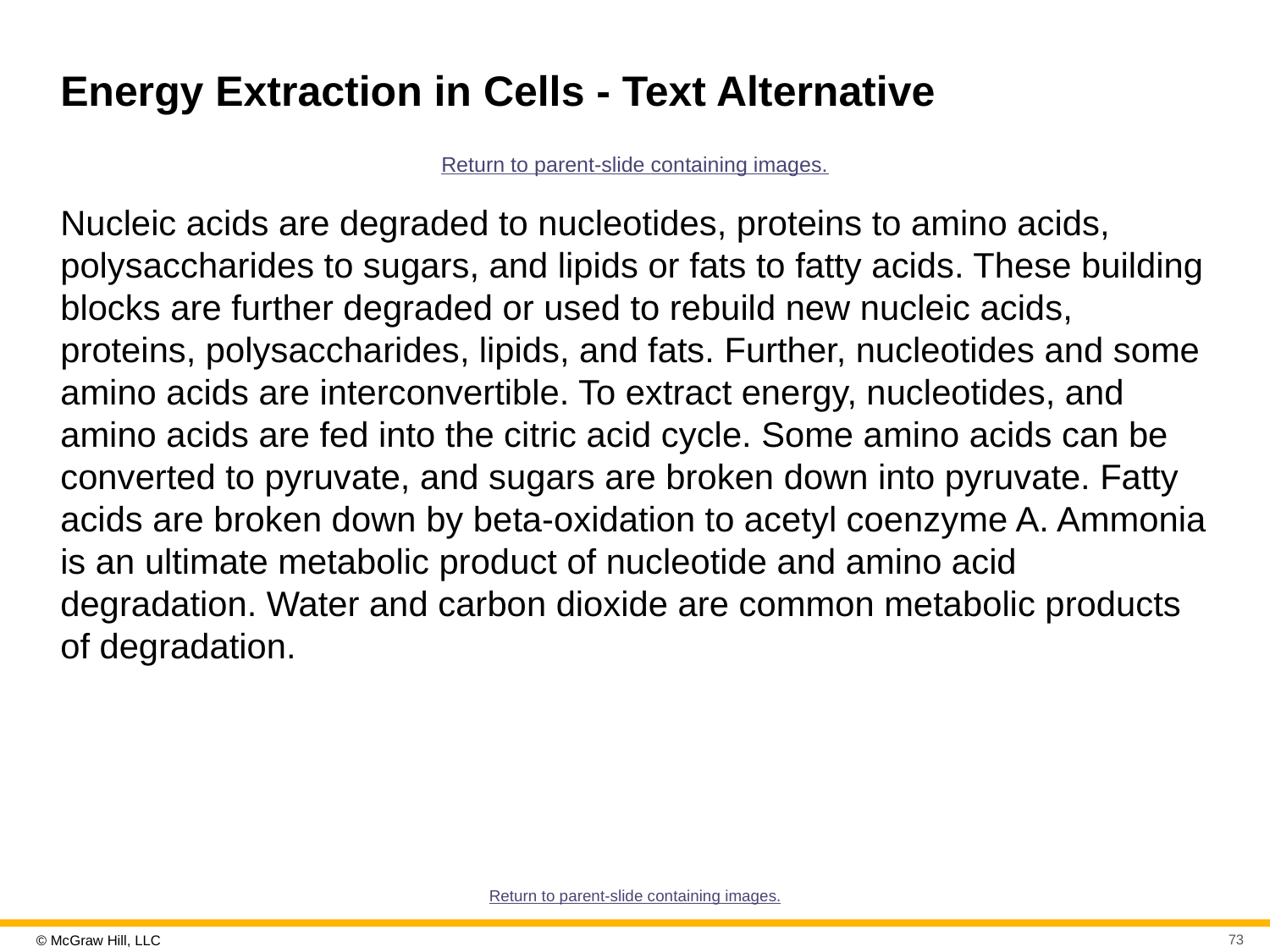

# Energy Extraction in Cells - Text Alternative
Return to parent-slide containing images.
Nucleic acids are degraded to nucleotides, proteins to amino acids, polysaccharides to sugars, and lipids or fats to fatty acids. These building blocks are further degraded or used to rebuild new nucleic acids, proteins, polysaccharides, lipids, and fats. Further, nucleotides and some amino acids are interconvertible. To extract energy, nucleotides, and amino acids are fed into the citric acid cycle. Some amino acids can be converted to pyruvate, and sugars are broken down into pyruvate. Fatty acids are broken down by beta-oxidation to acetyl coenzyme A. Ammonia is an ultimate metabolic product of nucleotide and amino acid degradation. Water and carbon dioxide are common metabolic products of degradation.
Return to parent-slide containing images.
73